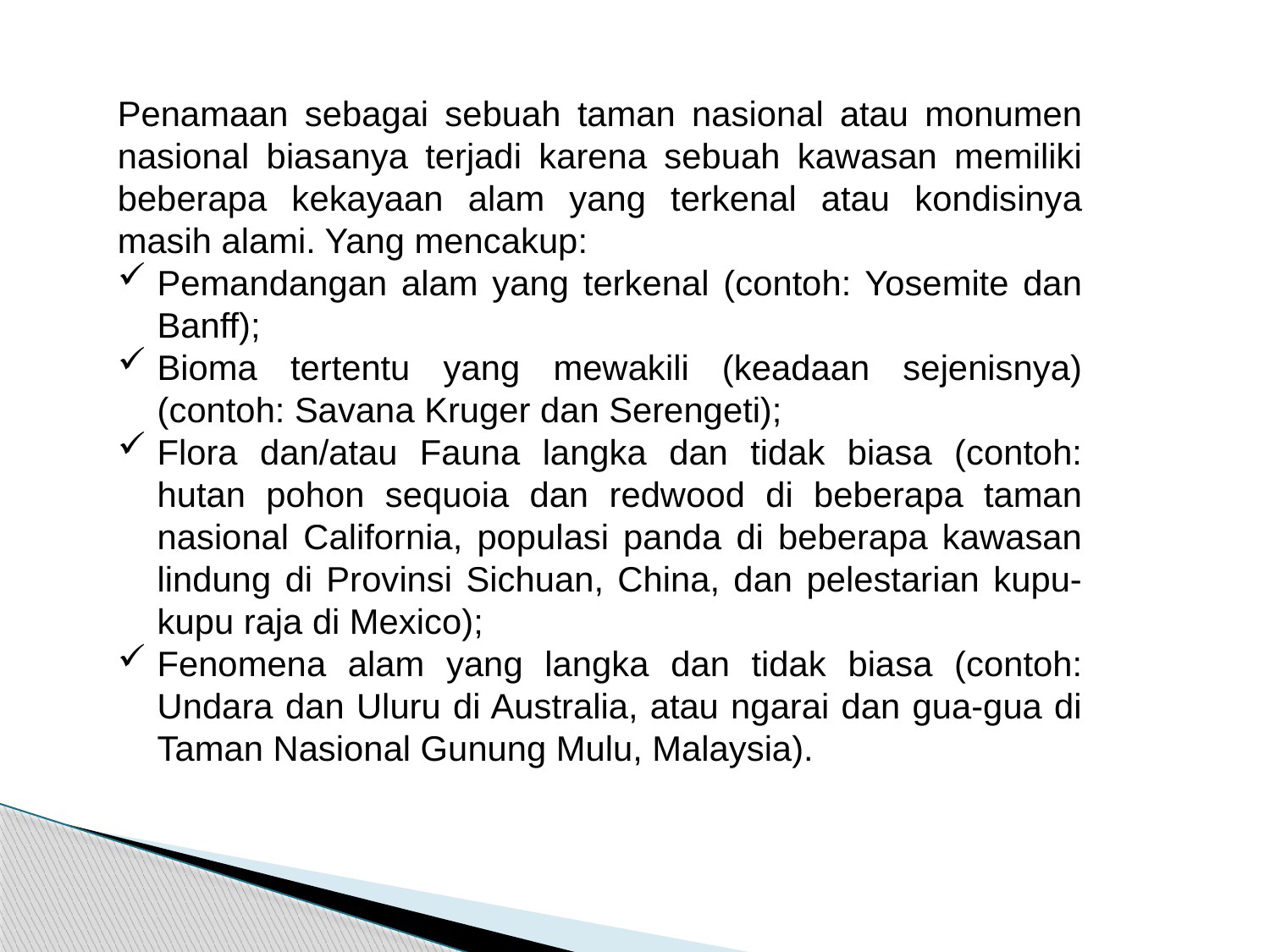

Penamaan sebagai sebuah taman nasional atau monumen nasional biasanya terjadi karena sebuah kawasan memiliki beberapa kekayaan alam yang terkenal atau kondisinya masih alami. Yang mencakup:
Pemandangan alam yang terkenal (contoh: Yosemite dan Banff);
Bioma tertentu yang mewakili (keadaan sejenisnya) (contoh: Savana Kruger dan Serengeti);
Flora dan/atau Fauna langka dan tidak biasa (contoh: hutan pohon sequoia dan redwood di beberapa taman nasional California, populasi panda di beberapa kawasan lindung di Provinsi Sichuan, China, dan pelestarian kupu-kupu raja di Mexico);
Fenomena alam yang langka dan tidak biasa (contoh: Undara dan Uluru di Australia, atau ngarai dan gua-gua di Taman Nasional Gunung Mulu, Malaysia).